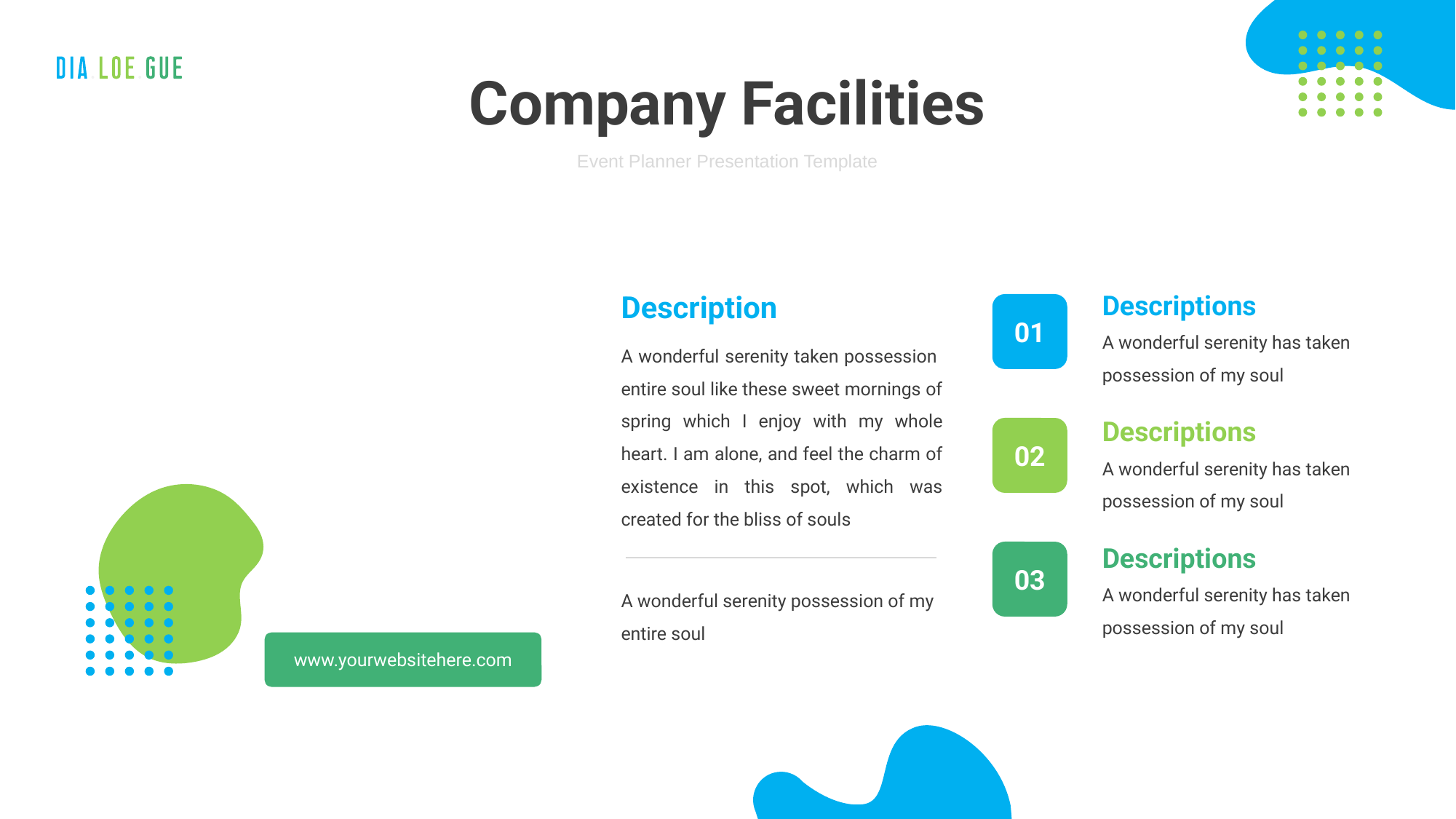

# Company Facilities
Event Planner Presentation Template

Descriptions
Description

01
A wonderful serenity has taken possession of my soul
A wonderful serenity taken possession  entire soul like these sweet mornings of spring which I enjoy with my whole heart. I am alone, and feel the charm of existence in this spot, which was created for the bliss of souls
Descriptions

02
A wonderful serenity has taken possession of my soul

Descriptions

03
A wonderful serenity has taken possession of my soul
A wonderful serenity possession of my entire soul

www.yourwebsitehere.com